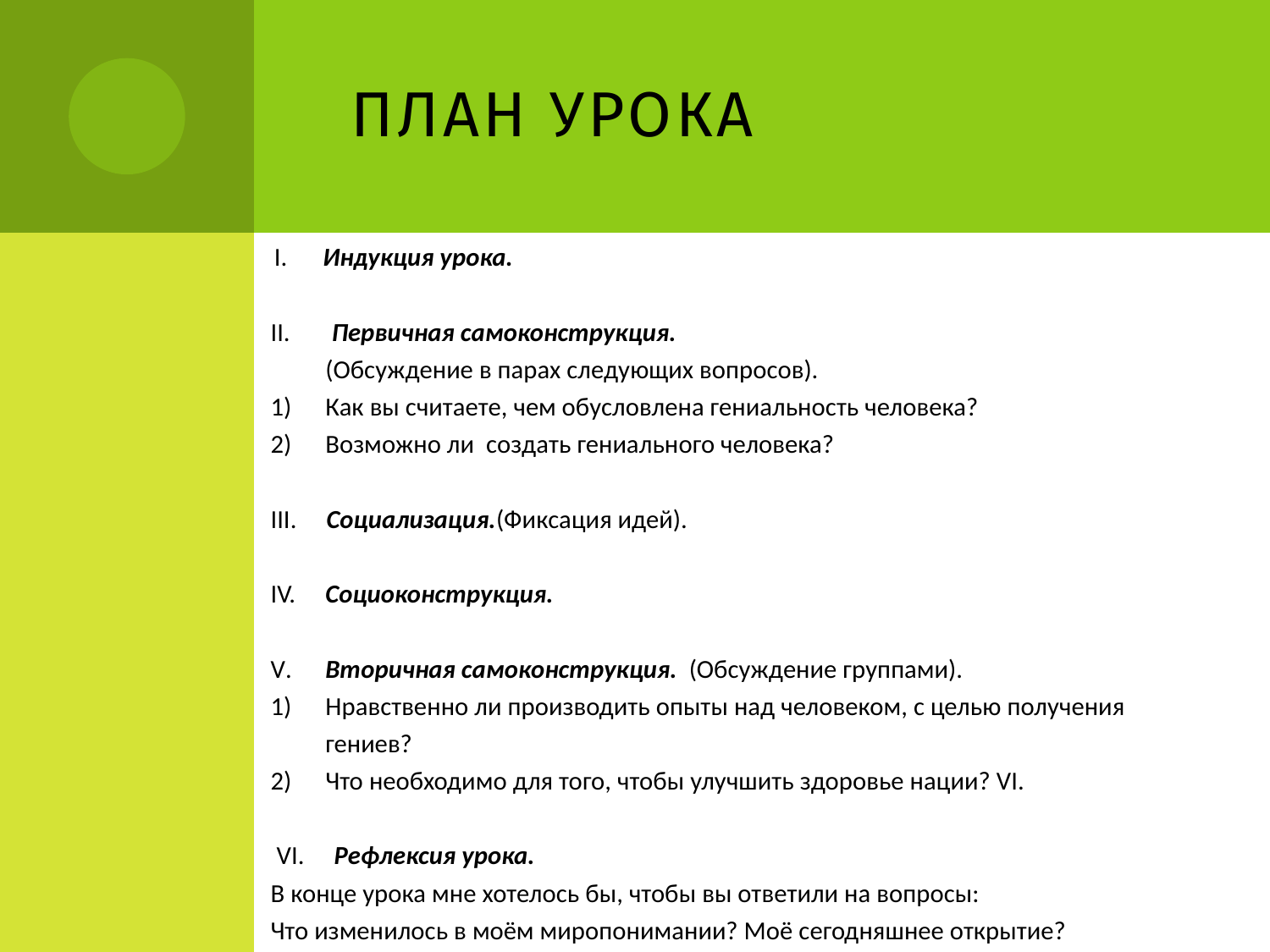

# План урока
 I.      Индукция урока.

II.       Первичная самоконструкция.
	(Обсуждение в парах следующих вопросов).
1)	Как вы считаете, чем обусловлена гениальность человека?
2)	Возможно ли  создать гениального человека?

III.     Социализация.(Фиксация идей).

IV.     Социоконструкция.

V.	Вторичная самоконструкция.  (Обсуждение группами).
1)	Нравственно ли производить опыты над человеком, с целью получения гениев?
2)	Что необходимо для того, чтобы улучшить здоровье нации? VI.

 VI.     Рефлексия урока.
В конце урока мне хотелось бы, чтобы вы ответили на вопросы:
Что изменилось в моём миропонимании? Моё сегодняшнее открытие?